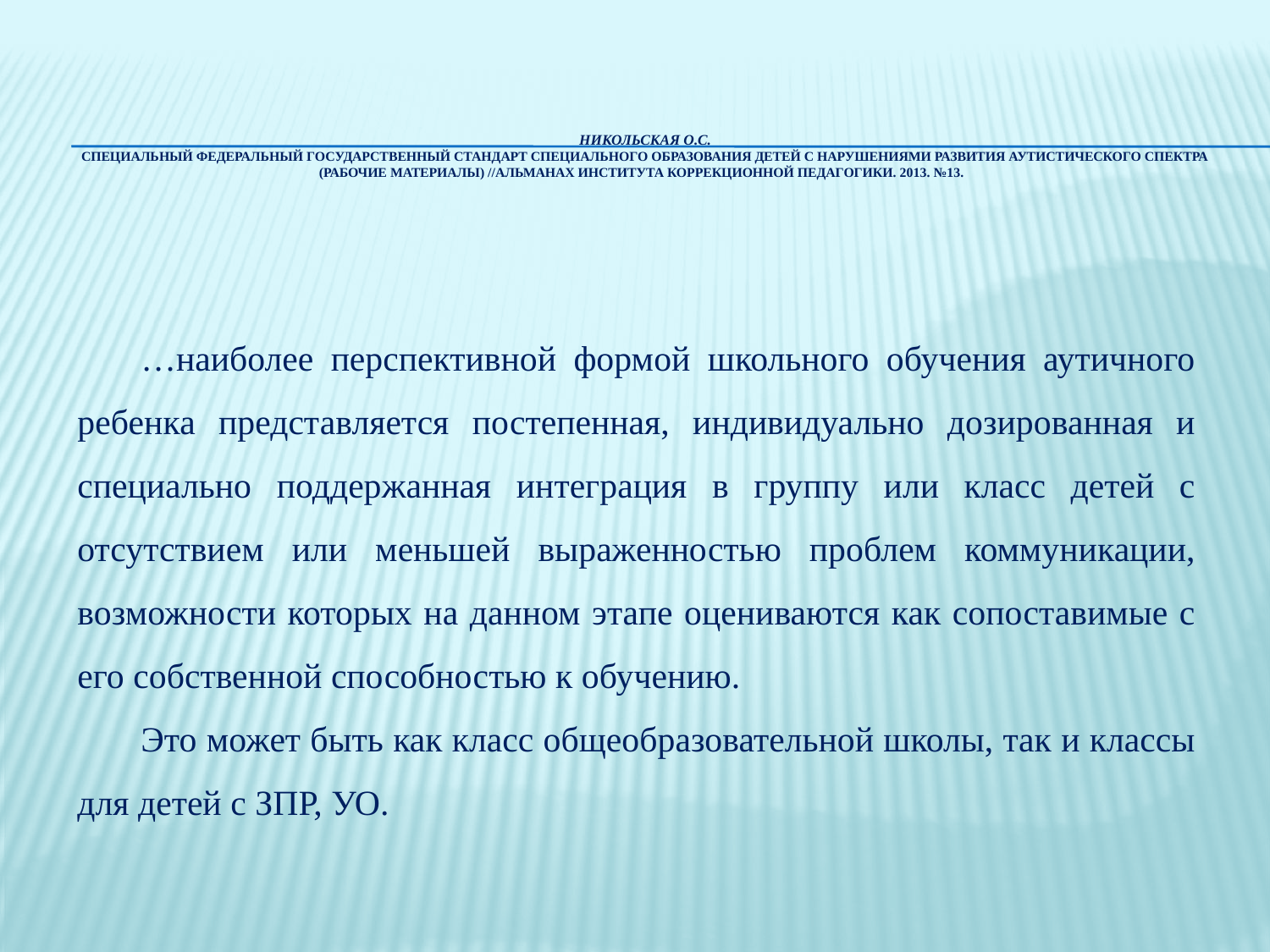

# Никольская О.С. Специальный федеральный государственный стандарт специального образования детей с нарушениями развития аутистического спектра (рабочие материалы) //Альманах института коррекционной педагогики. 2013. №13.

…наиболее перспективной формой школьного обучения аутичного ребенка представляется постепенная, индивидуально дозированная и специально поддержанная интеграция в группу или класс детей с отсутствием или меньшей выраженностью проблем коммуникации, возможности которых на данном этапе оцениваются как сопоставимые с его собственной способностью к обучению.
Это может быть как класс общеобразовательной школы, так и классы для детей с ЗПР, УО.